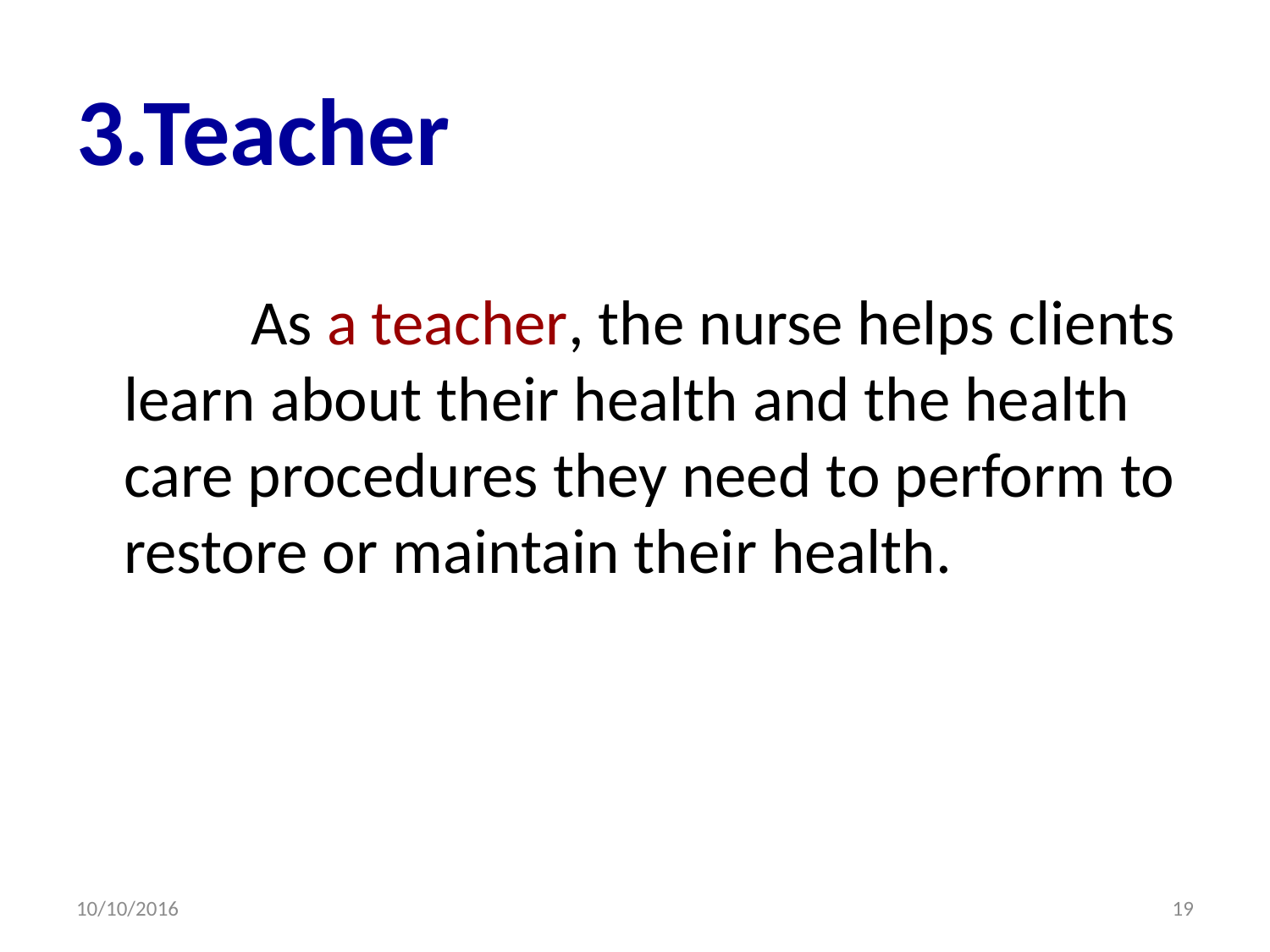

# 3.Teacher
		As a teacher, the nurse helps clients learn about their health and the health care procedures they need to perform to restore or maintain their health.
10/10/2016
19